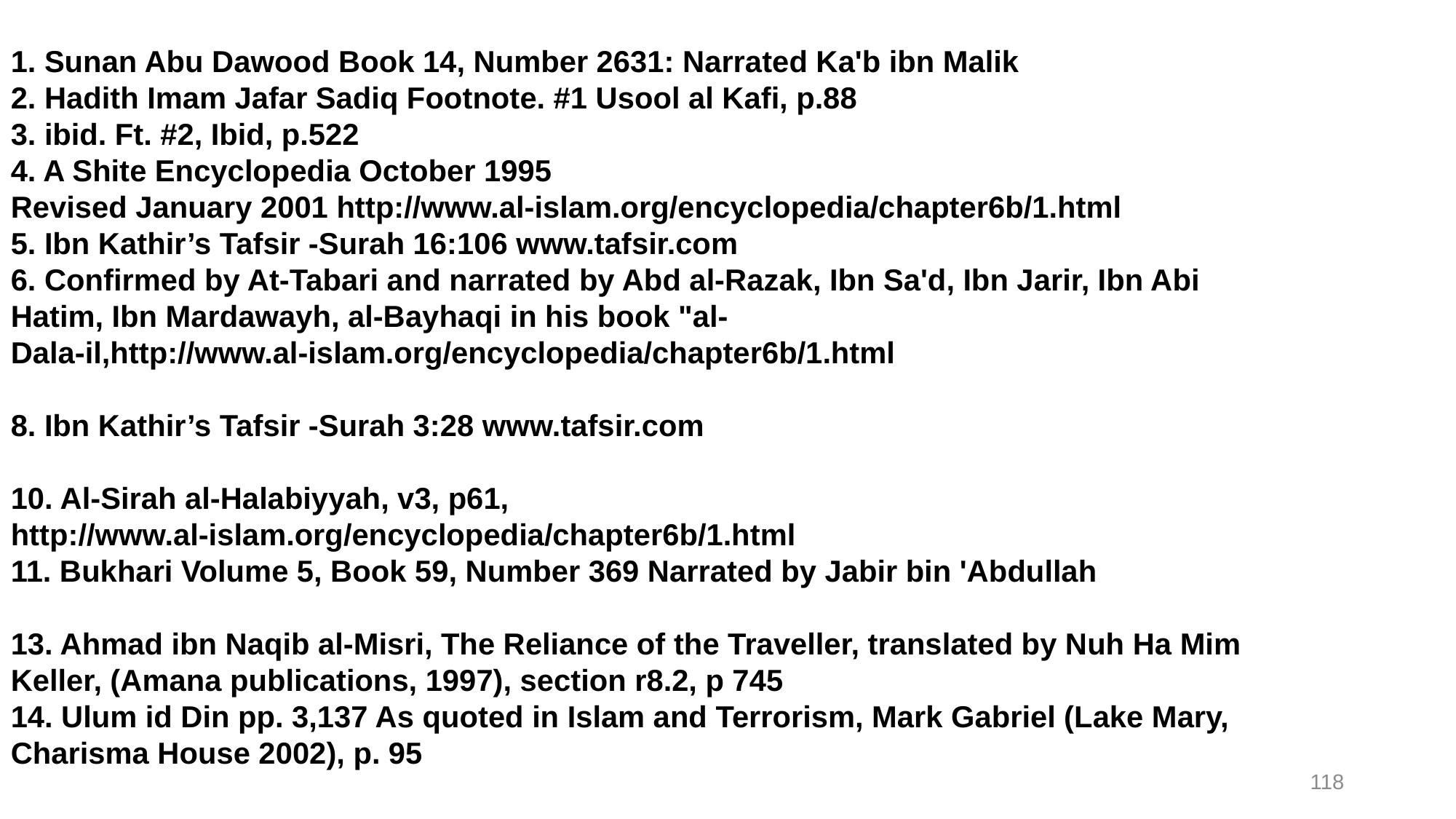

1. Sunan Abu Dawood Book 14, Number 2631: Narrated Ka'b ibn Malik
2. Hadith Imam Jafar Sadiq Footnote. #1 Usool al Kafi, p.88
3. ibid. Ft. #2, Ibid, p.522
4. A Shite Encyclopedia October 1995
Revised January 2001 http://www.al-islam.org/encyclopedia/chapter6b/1.html
5. Ibn Kathir’s Tafsir -Surah 16:106 www.tafsir.com
6. Confirmed by At-Tabari and narrated by Abd al-Razak, Ibn Sa'd, Ibn Jarir, Ibn Abi Hatim, Ibn Mardawayh, al-Bayhaqi in his book "al- Dala-il,http://www.al-islam.org/encyclopedia/chapter6b/1.html

8. Ibn Kathir’s Tafsir -Surah 3:28 www.tafsir.com

10. Al-Sirah al-Halabiyyah, v3, p61, http://www.al-islam.org/encyclopedia/chapter6b/1.html
11. Bukhari Volume 5, Book 59, Number 369 Narrated by Jabir bin 'Abdullah
13. Ahmad ibn Naqib al-Misri, The Reliance of the Traveller, translated by Nuh Ha Mim Keller, (Amana publications, 1997), section r8.2, p 745
14. Ulum id Din pp. 3,137 As quoted in Islam and Terrorism, Mark Gabriel (Lake Mary, Charisma House 2002), p. 95
118